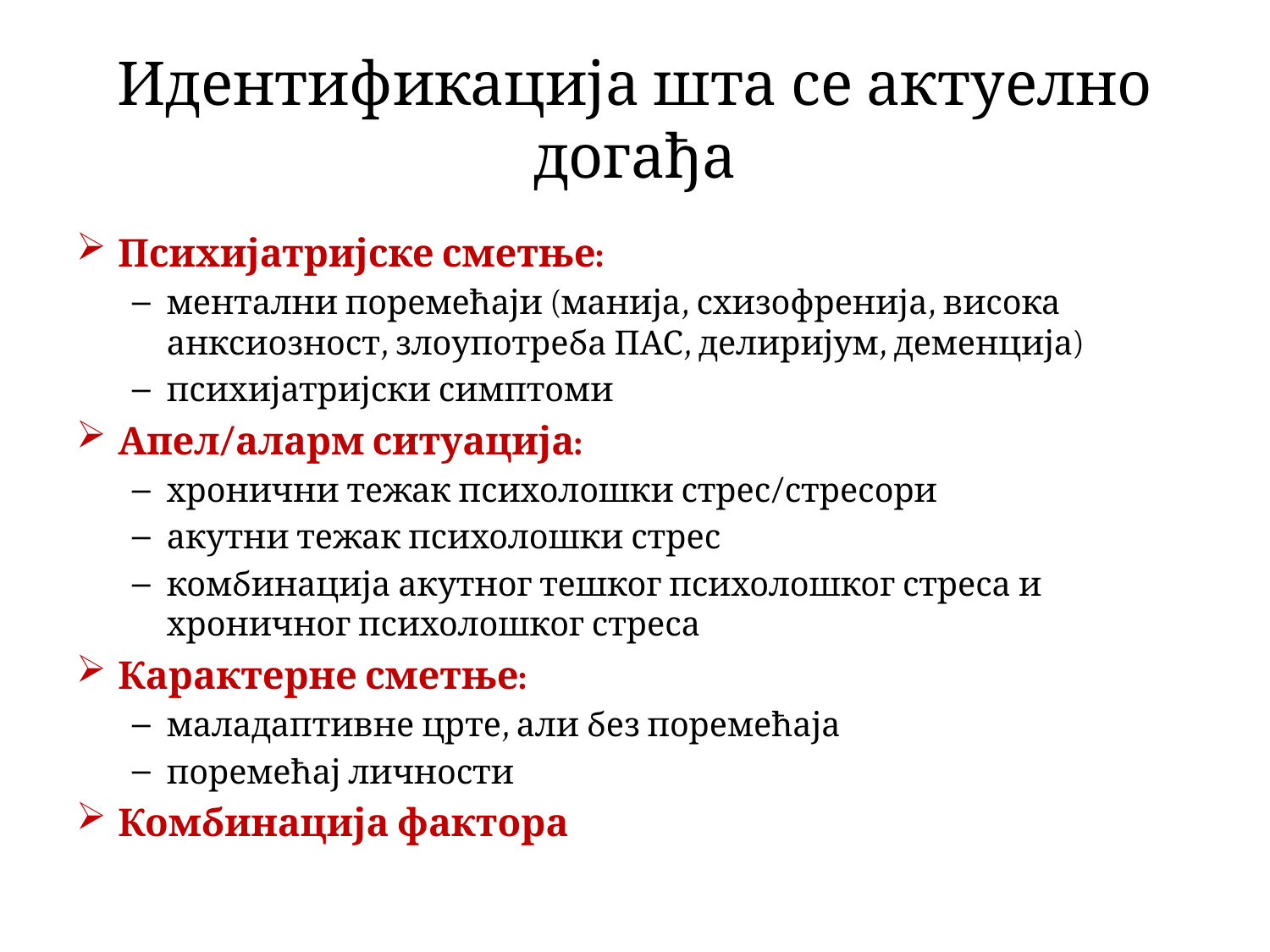

# Идентификација шта се актуелно догађа
Психијатријске сметње:
ментални поремећаји (манија, схизофренија, висока анксиозност, злоупотреба ПАС, делиријум, деменција)
психијатријски симптоми
Апел/аларм ситуација:
хронични тежак психолошки стрес/стресори
акутни тежак психолошки стрес
комбинација акутног тешког психолошког стреса и хроничног психолошког стреса
Карактерне сметње:
маладаптивне црте, али без поремећаја
поремећај личности
Комбинација фактора